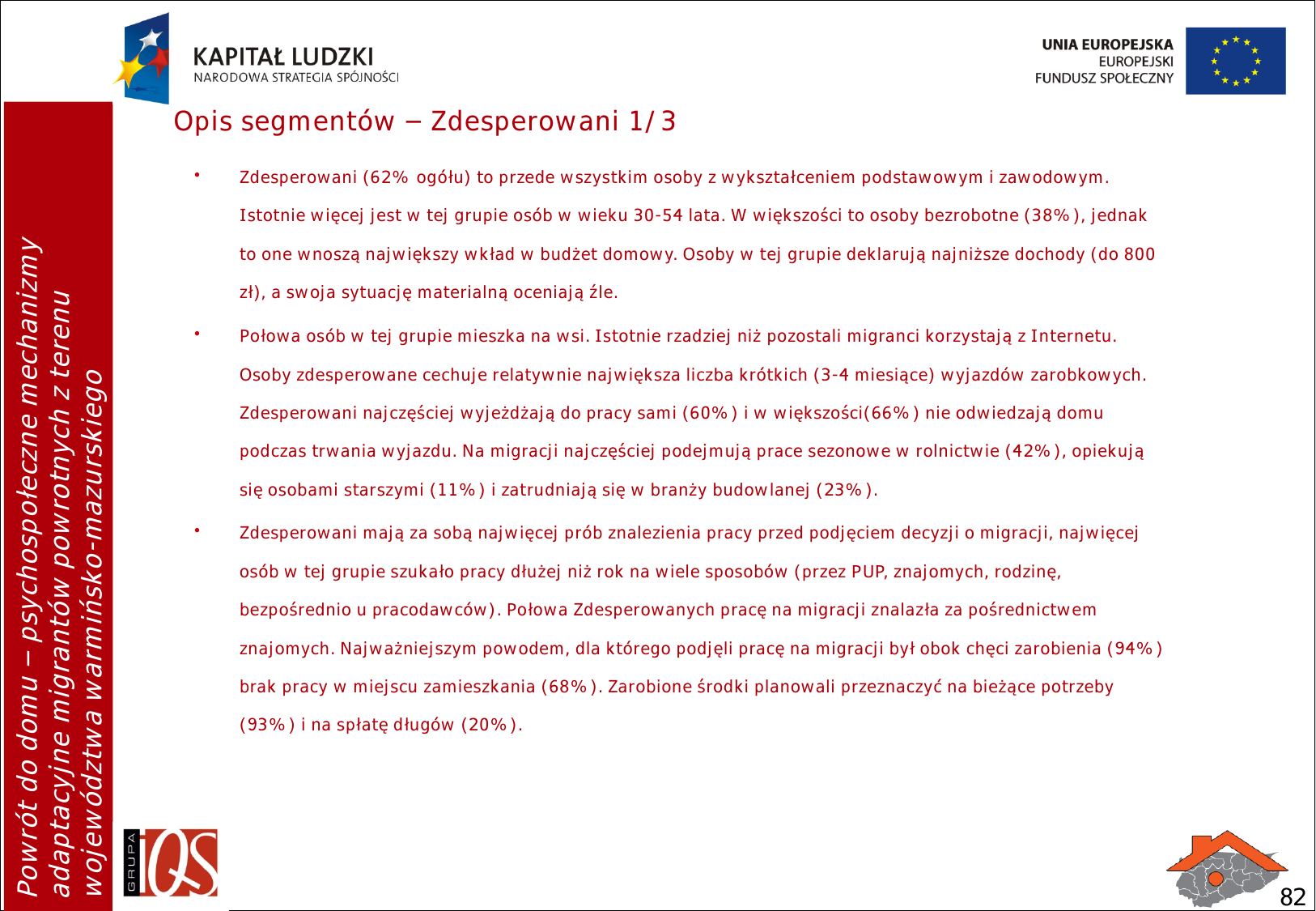

Opis segmentów – Zdesperowani 1/3
Zdesperowani (62% ogółu) to przede wszystkim osoby z wykształceniem podstawowym i zawodowym. Istotnie więcej jest w tej grupie osób w wieku 30-54 lata. W większości to osoby bezrobotne (38%), jednak to one wnoszą największy wkład w budżet domowy. Osoby w tej grupie deklarują najniższe dochody (do 800 zł), a swoja sytuację materialną oceniają źle.
Połowa osób w tej grupie mieszka na wsi. Istotnie rzadziej niż pozostali migranci korzystają z Internetu. Osoby zdesperowane cechuje relatywnie największa liczba krótkich (3-4 miesiące) wyjazdów zarobkowych. Zdesperowani najczęściej wyjeżdżają do pracy sami (60%) i w większości(66%) nie odwiedzają domu podczas trwania wyjazdu. Na migracji najczęściej podejmują prace sezonowe w rolnictwie (42%), opiekują się osobami starszymi (11%) i zatrudniają się w branży budowlanej (23%).
Zdesperowani mają za sobą najwięcej prób znalezienia pracy przed podjęciem decyzji o migracji, najwięcej osób w tej grupie szukało pracy dłużej niż rok na wiele sposobów (przez PUP, znajomych, rodzinę, bezpośrednio u pracodawców). Połowa Zdesperowanych pracę na migracji znalazła za pośrednictwem znajomych. Najważniejszym powodem, dla którego podjęli pracę na migracji był obok chęci zarobienia (94%) brak pracy w miejscu zamieszkania (68%). Zarobione środki planowali przeznaczyć na bieżące potrzeby (93%) i na spłatę długów (20%).
82